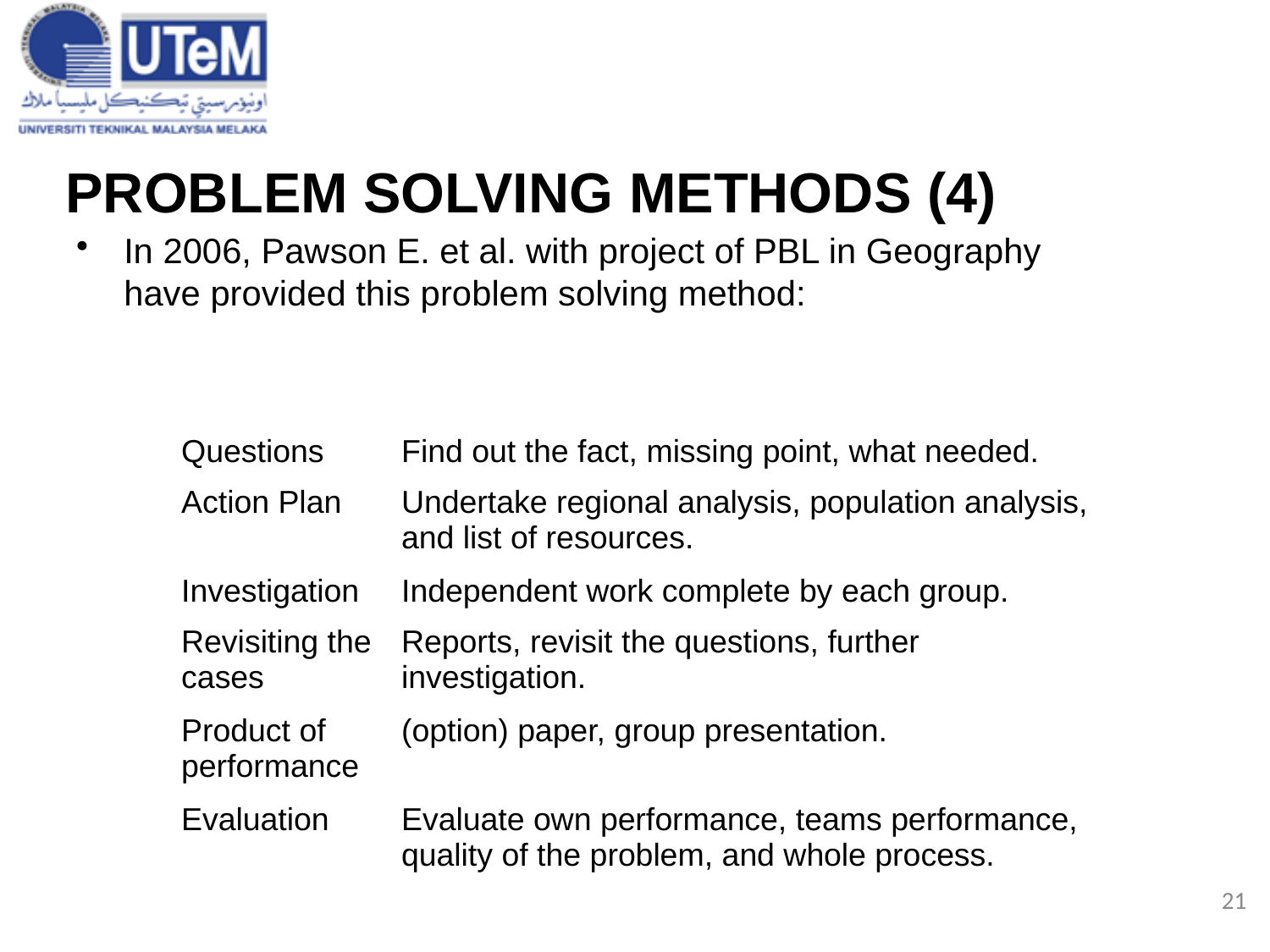

21
# PROBLEM SOLVING METHODS (4)
In 2006, Pawson E. et al. with project of PBL in Geography have provided this problem solving method:
| Step | Explanation |
| --- | --- |
| Questions | Find out the fact, missing point, what needed. |
| Action Plan | Undertake regional analysis, population analysis, and list of resources. |
| Investigation | Independent work complete by each group. |
| Revisiting the cases | Reports, revisit the questions, further investigation. |
| Product of performance | (option) paper, group presentation. |
| Evaluation | Evaluate own performance, teams performance, quality of the problem, and whole process. |
3/20/2019